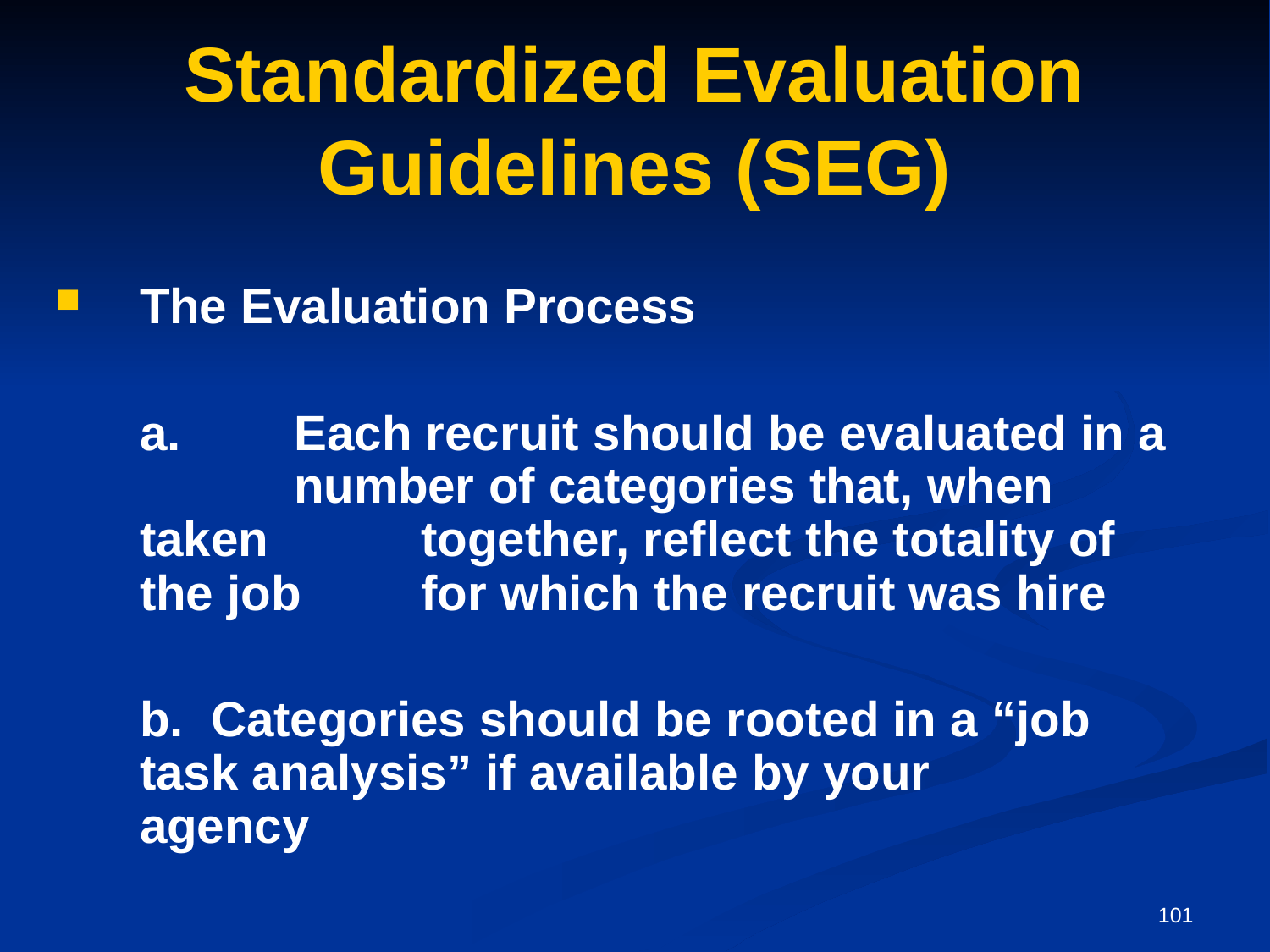

# Standardized Evaluation Guidelines (SEG)
The Evaluation Process

	a.	  Each recruit should be evaluated in a 	  number of categories that, when taken 	  together, reflect the totality of the job  	  for which the recruit was hire

	b.  Categories should be rooted in a “job 	  task analysis” if available by your 	   	  agency

101